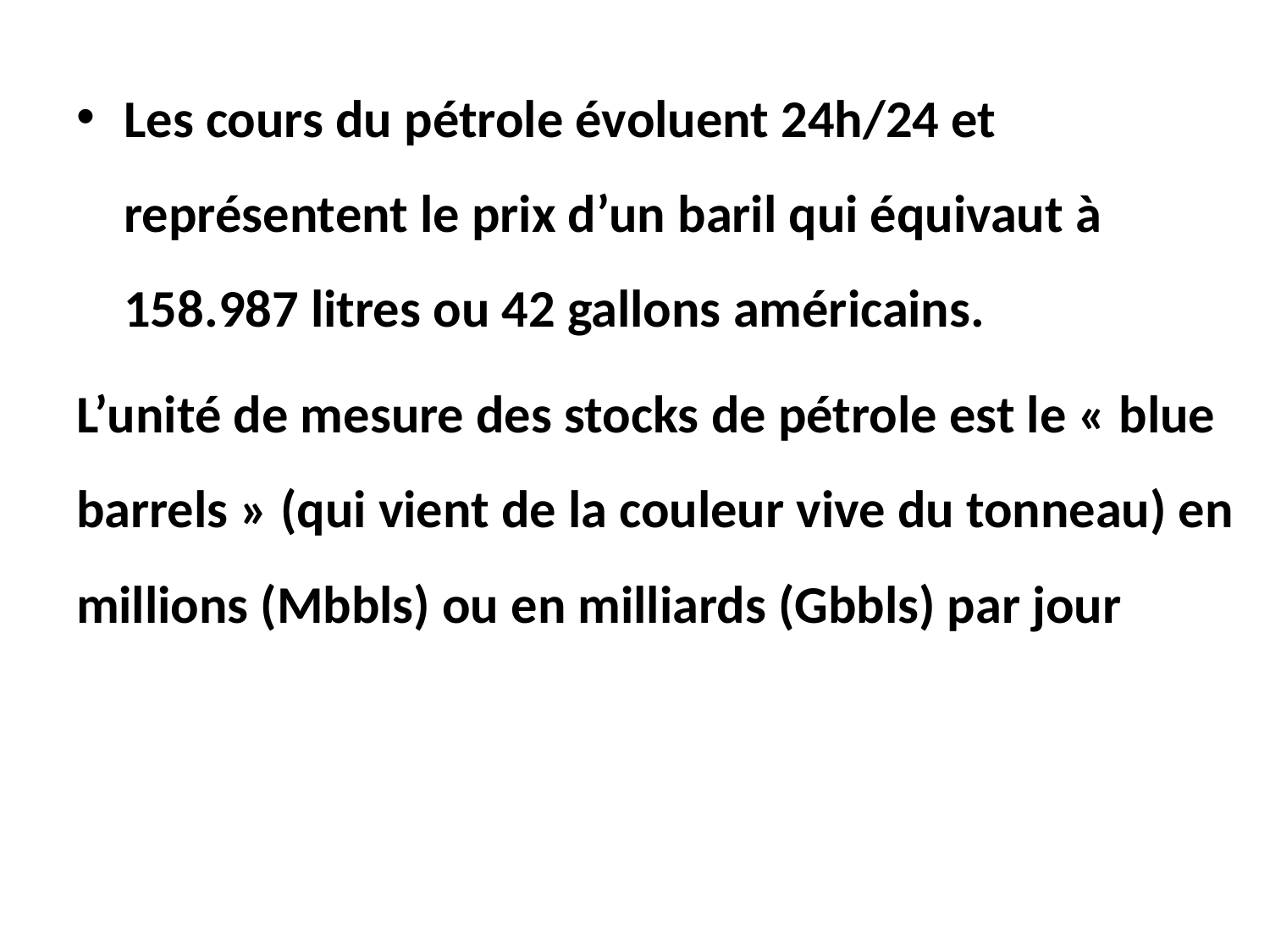

Les cours du pétrole évoluent 24h/24 et représentent le prix d’un baril qui équivaut à 158.987 litres ou 42 gallons américains.
L’unité de mesure des stocks de pétrole est le « blue barrels » (qui vient de la couleur vive du tonneau) en millions (Mbbls) ou en milliards (Gbbls) par jour